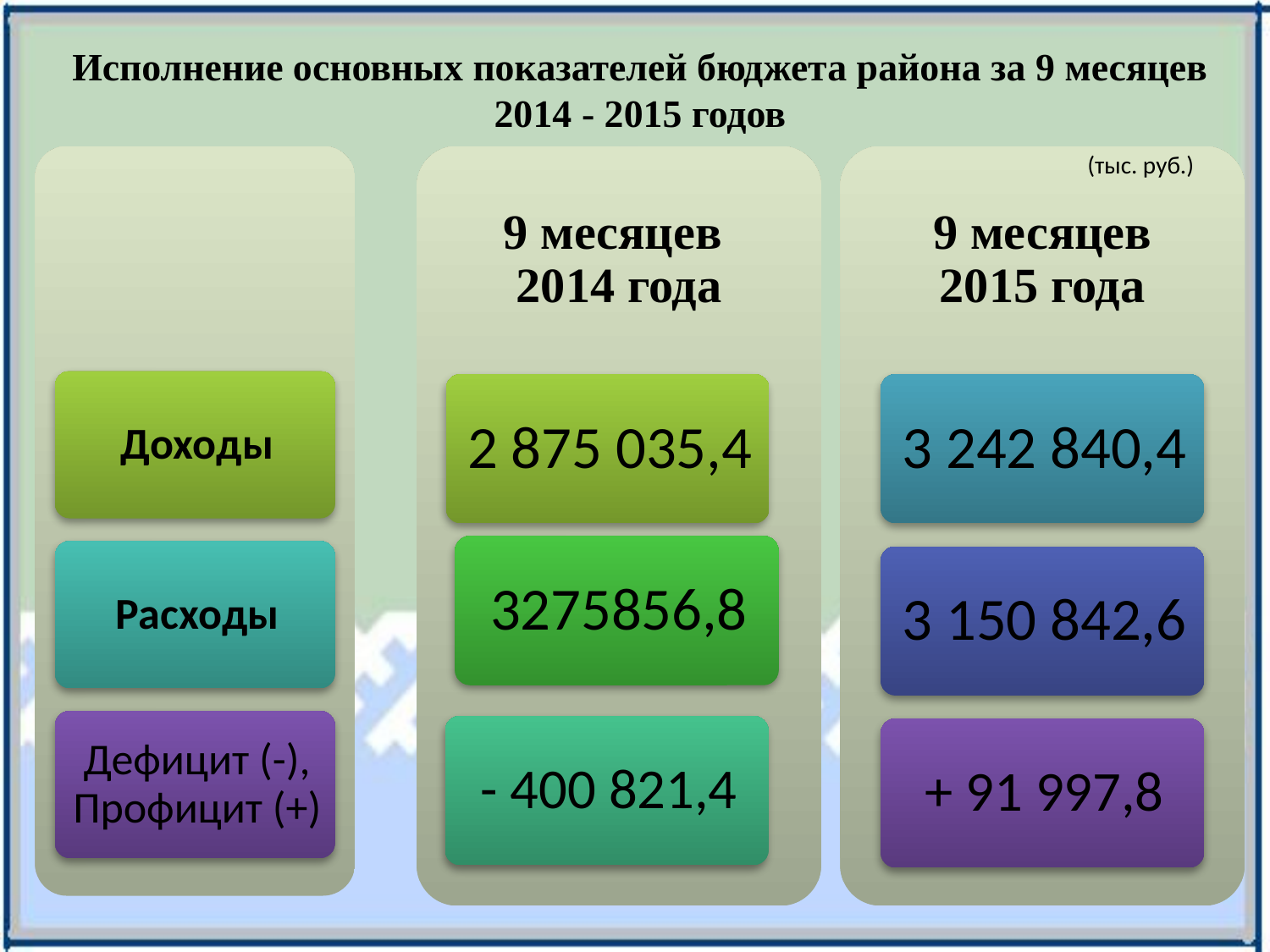

Исполнение основных показателей бюджета района за 9 месяцев 2014 - 2015 годов
(тыс. руб.)

Доходы
Расходы
Дефицит (-),
Профицит (+)
9 месяцев
2014 года
2 875 035,4
3275856,8
- 400 821,4
9 месяцев
2015 года
3 242 840,4
3 150 842,6
+ 91 997,8